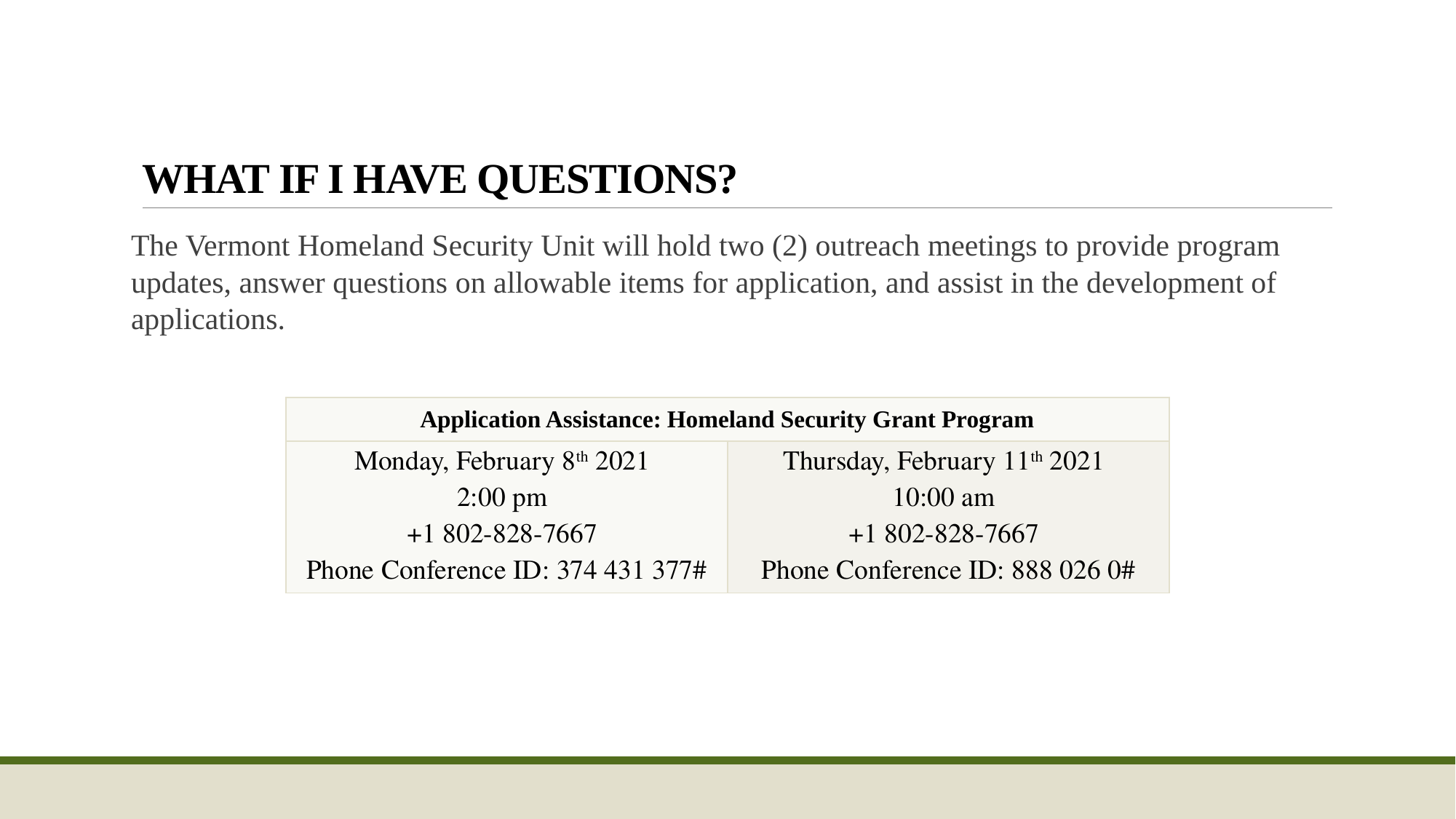

# What if I have questions?
The Vermont Homeland Security Unit will hold two (2) outreach meetings to provide program updates, answer questions on allowable items for application, and assist in the development of applications.
| Application Assistance: Homeland Security Grant Program |  |
| --- | --- |
| Monday, February 8th 2021  2:00 pm  +1 802-828-7667  Phone Conference ID: 374 431 377# | Thursday, February 11th 2021  10:00 am  +1 802-828-7667  Phone Conference ID: 888 026 0# |